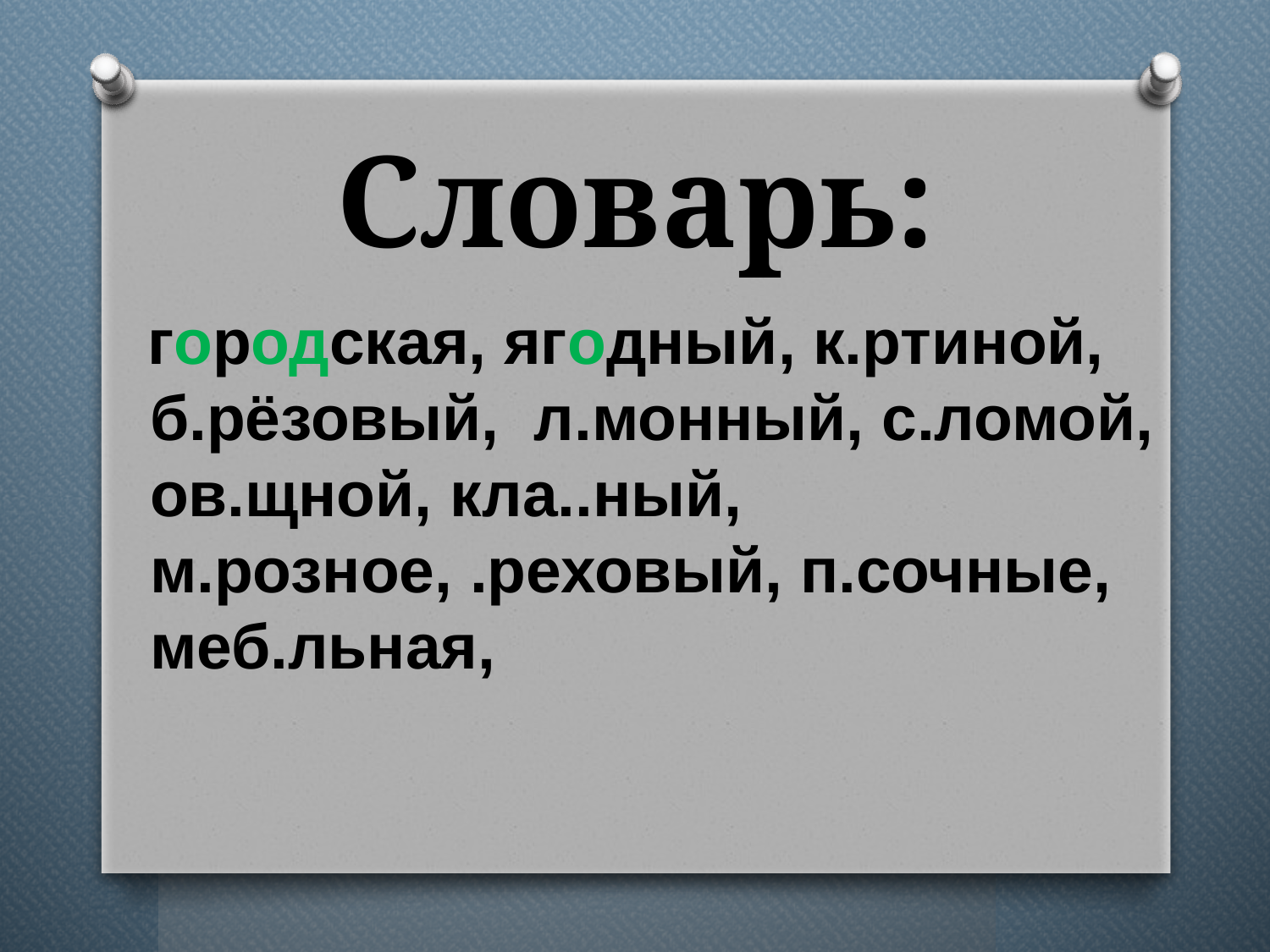

# Словарь:
   городская, ягодный, к.ртиной, б.рёзовый,  л.монный, с.ломой, ов.щной, кла..ный, м.розное, .реховый, п.сочные, меб.льная,